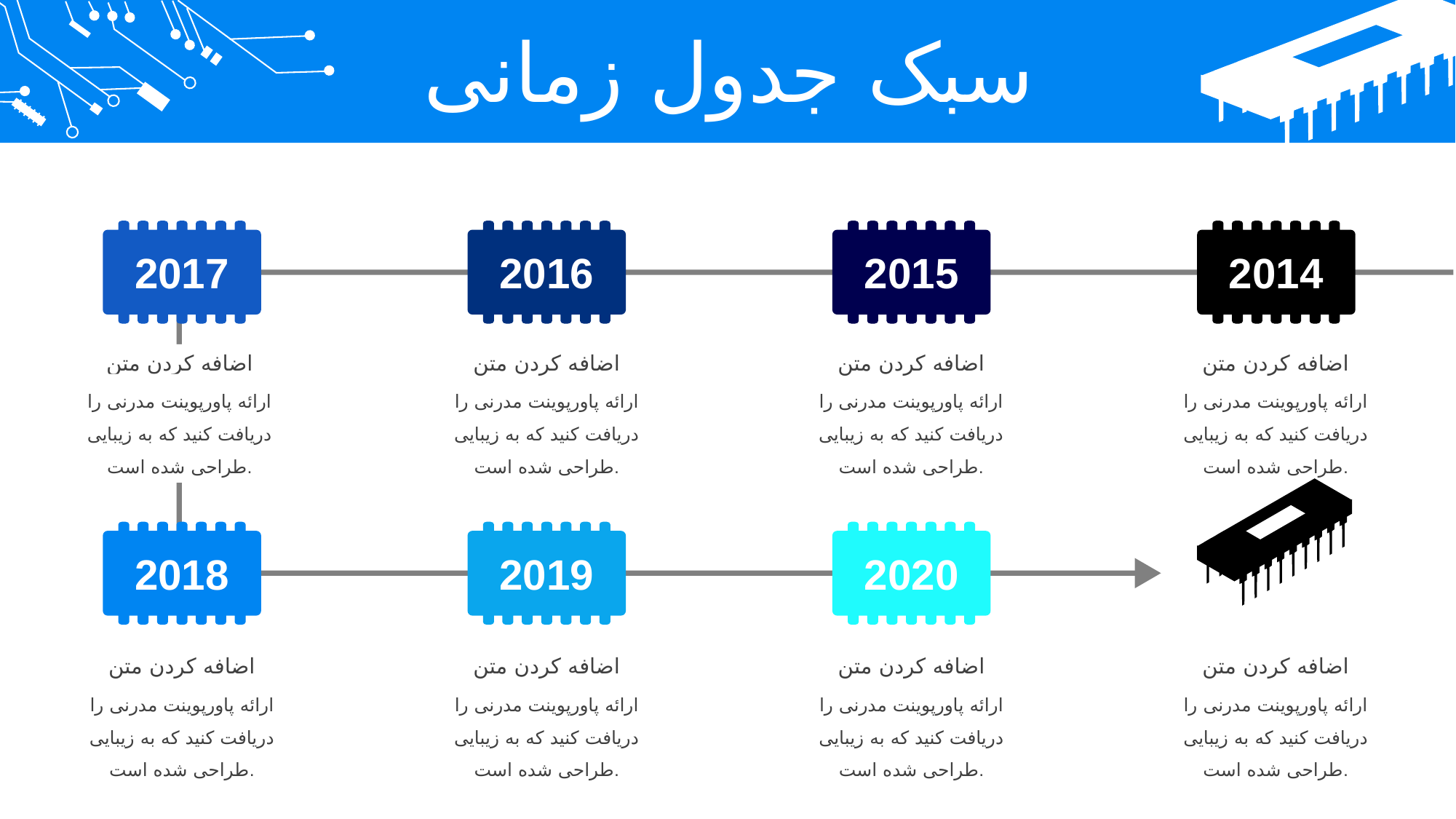

سبک جدول زمانی

2017
2016
2015
2014

اضافه کردن متن
ارائه پاورپوینت مدرنی را دریافت کنید که به زیبایی طراحی شده است.
اضافه کردن متن
ارائه پاورپوینت مدرنی را دریافت کنید که به زیبایی طراحی شده است.
اضافه کردن متن
ارائه پاورپوینت مدرنی را دریافت کنید که به زیبایی طراحی شده است.
اضافه کردن متن
ارائه پاورپوینت مدرنی را دریافت کنید که به زیبایی طراحی شده است.

2018
2019
2020
اضافه کردن متن
ارائه پاورپوینت مدرنی را دریافت کنید که به زیبایی طراحی شده است.
اضافه کردن متن
ارائه پاورپوینت مدرنی را دریافت کنید که به زیبایی طراحی شده است.
اضافه کردن متن
ارائه پاورپوینت مدرنی را دریافت کنید که به زیبایی طراحی شده است.
اضافه کردن متن
ارائه پاورپوینت مدرنی را دریافت کنید که به زیبایی طراحی شده است.